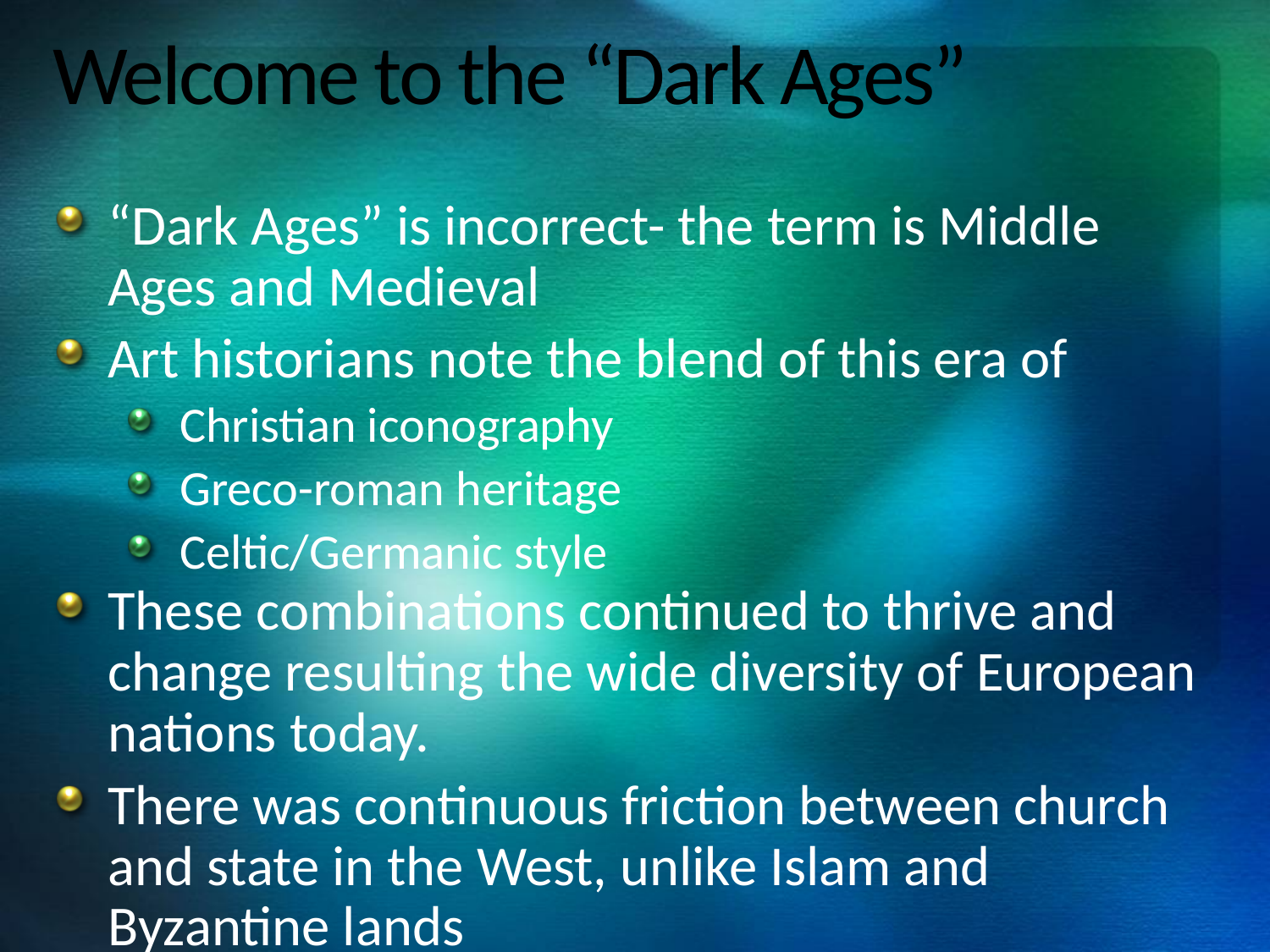

# Welcome to the “Dark Ages”
“Dark Ages” is incorrect- the term is Middle Ages and Medieval
Art historians note the blend of this era of
Christian iconography
Greco-roman heritage
Celtic/Germanic style
These combinations continued to thrive and change resulting the wide diversity of European nations today.
There was continuous friction between church and state in the West, unlike Islam and Byzantine lands